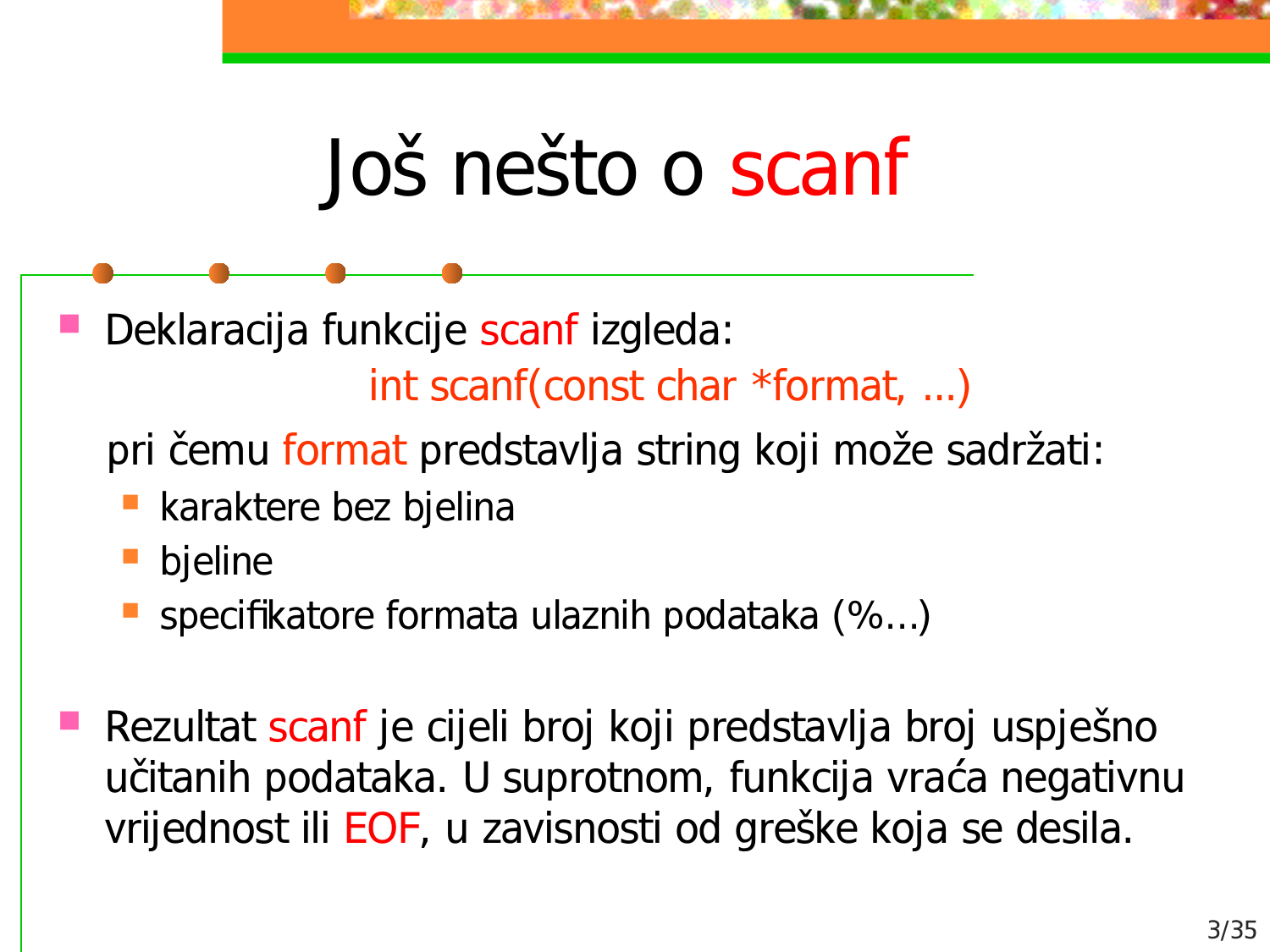

# Još nešto o scanf
Deklaracija funkcije scanf izgleda:
int scanf(const char *format, …)
pri čemu format predstavlja string koji može sadržati:
karaktere bez bjelina
bjeline
specifikatore formata ulaznih podataka (%...)

Rezultat scanf je cijeli broj koji predstavlja broj uspješno učitanih podataka. U suprotnom, funkcija vraća negativnu vrijednost ili EOF, u zavisnosti od greške koja se desila.
3/35